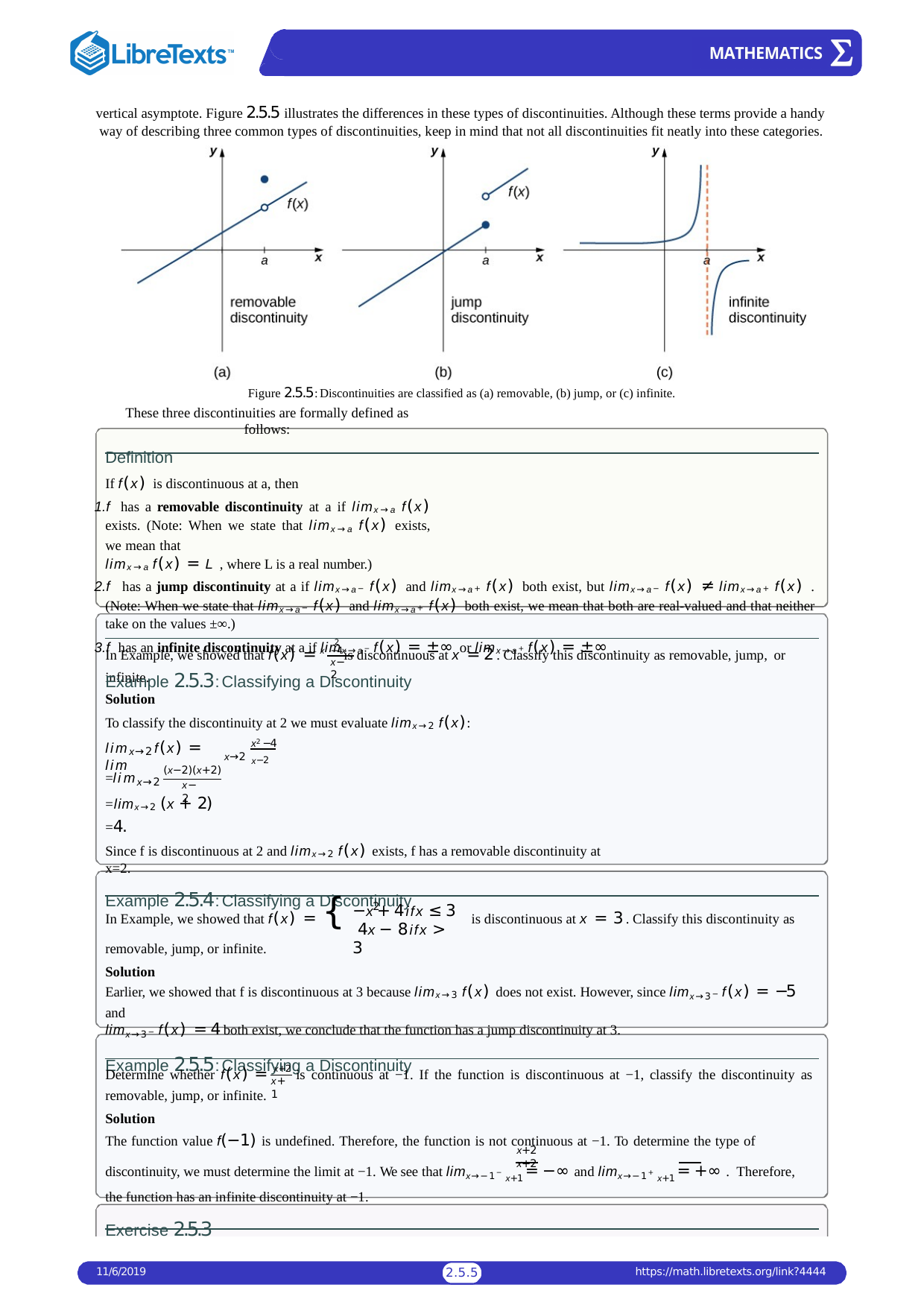

vertical asymptote. Figure 2.5.5 illustrates the differences in these types of discontinuities. Although these terms provide a handy  way of describing three common types of discontinuities, keep in mind that not all discontinuities fit neatly into these categories.

Figure 2.5.5: Discontinuities are classified as (a) removable, (b) jump, or (c) infinite.
These three discontinuities are formally defined as follows:
Definition
If f(x) is discontinuous at a, then
f has a removable discontinuity at a if limx→a f(x) exists. (Note: When we state that limx→a f(x) exists, we mean that
limx→a f(x) = L , where L is a real number.)
f has a jump discontinuity at a if limx→a− f(x) and limx→a+ f(x) both exist, but limx→a− f(x) ≠ limx→a+ f(x) .  (Note: When we state that limx→a− f(x) and limx→a+ f(x) both exist, we mean that both are real-valued and that neither  take on the values ±∞.)
f has an infinite discontinuity at a if limx→a− f(x) = ±∞ or limx→a+ f(x) = ±∞ .
Example 2.5.3: Classifying a Discontinuity

2
In Example, we showed that f(x) = x −4 is discontinuous at x = 2 . Classify this discontinuity as removable, jump, or
x−2

infinite.
Solution
To classify the discontinuity at 2 we must evaluate limx→2 f(x):
x2 −4
lim	f(x) = lim
x→2
x→2 x−2

(x−2)(x+2)
=lim
x→2
x−2

=limx→2 (x + 2)
=4.
Since f is discontinuous at 2 and limx→2 f(x) exists, f has a removable discontinuity at x=2.
Example 2.5.4: Classifying a Discontinuity
In Example, we showed that f(x) = {
removable, jump, or infinite.
Solution

2
−x + 4ifx ≤ 3  4x − 8ifx > 3
is discontinuous at x = 3 . Classify this discontinuity as
Earlier, we showed that f is discontinuous at 3 because limx→3 f(x) does not exist. However, since limx→3− f(x) = −5 and
limx→3− f(x) = 4 both exist, we conclude that the function has a jump discontinuity at 3.
Example 2.5.5: Classifying a Discontinuity

Determine whether f(x) = x+2 is continuous at −1. If the function is discontinuous at −1, classify the discontinuity as
x+1

removable, jump, or infinite.
Solution
The function value f(−1) is undefined. Therefore, the function is not continuous at −1. To determine the type of
x+2	x+2
discontinuity, we must determine the limit at −1. We see that limx→−1− x+1 = −∞ and limx→−1+ x+1 = +∞ . Therefore,
the function has an infinite discontinuity at −1.
Exercise 2.5.3

11/6/2019
https://math.libretexts.org/link?4444
2.5.5